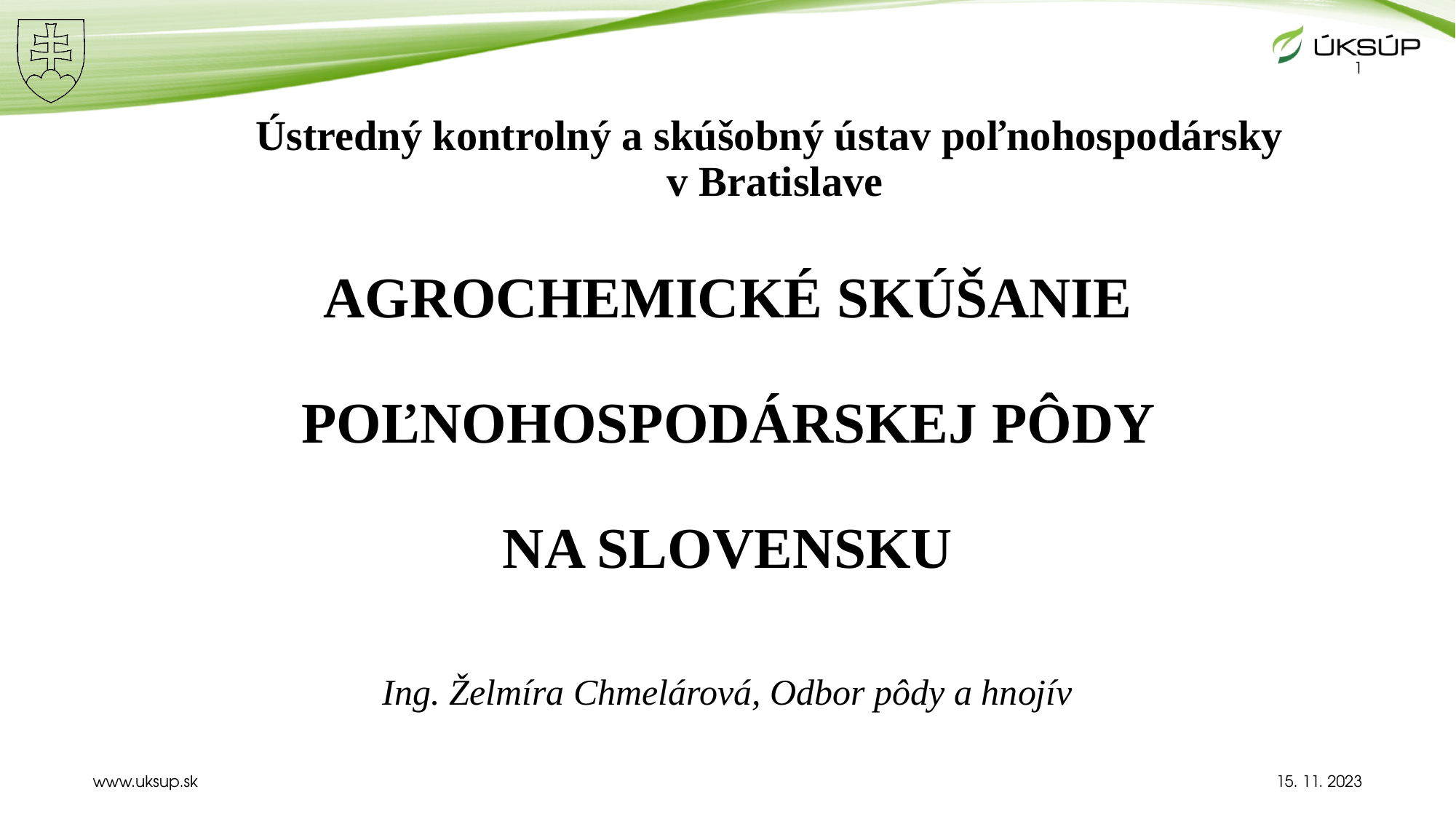

1
# Ústredný kontrolný a skúšobný ústav poľnohospodársky v Bratislave
AGROCHEMICKÉ SKÚŠANIE

 POĽNOHOSPODÁRSKEJ PÔDY

NA SLOVENSKU

Ing. Želmíra Chmelárová, Odbor pôdy a hnojív
www.uksup.sk
15. 11. 2023